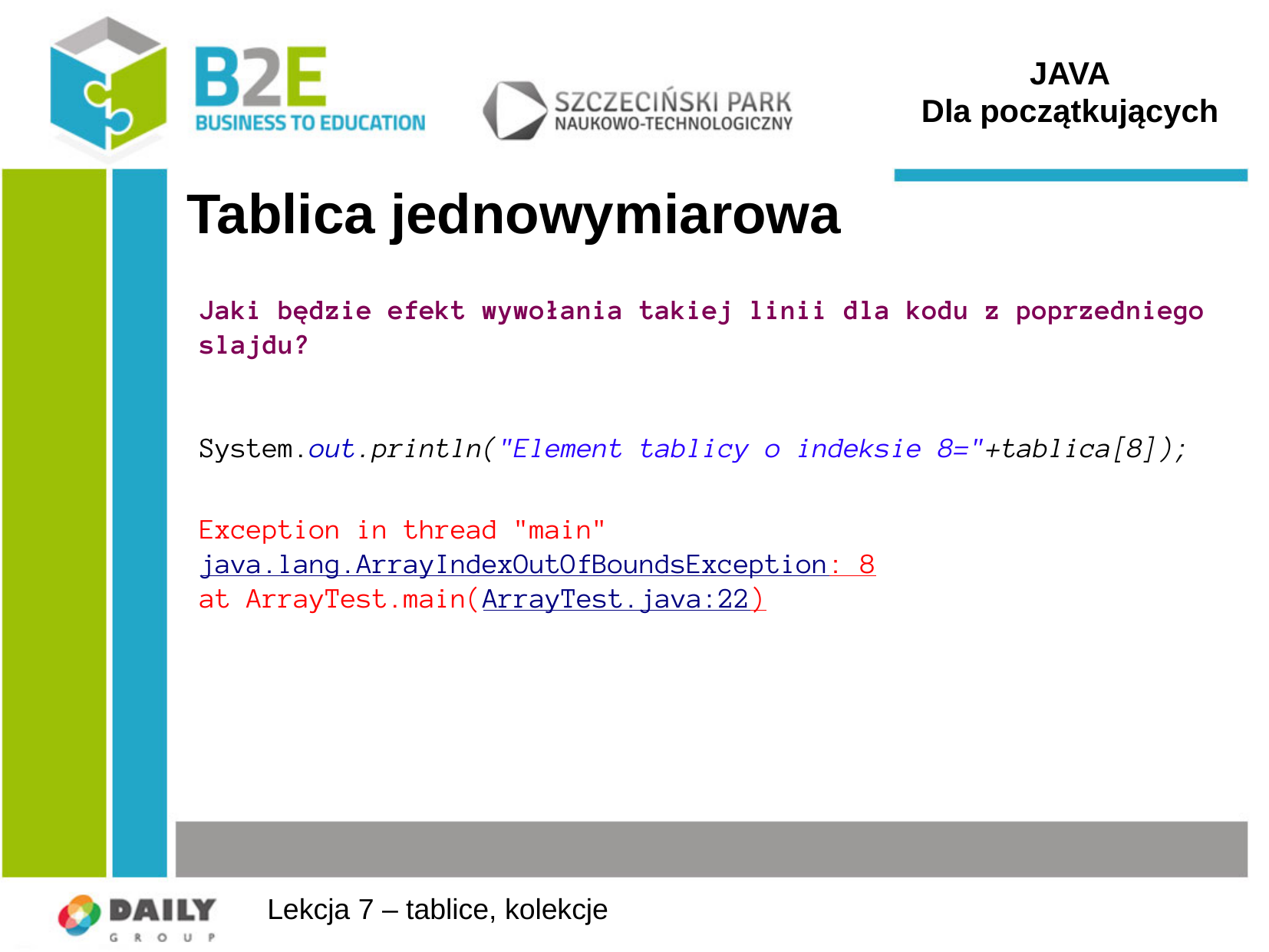

JAVA
Dla początkujących
# Tablica jednowymiarowa
Jaki będzie efekt wywołania takiej linii dla kodu z poprzedniego slajdu?

System.out.println("Element tablicy o indeksie 8="+tablica[8]);
Exception in thread "main" java.lang.ArrayIndexOutOfBoundsException: 8
at ArrayTest.main(ArrayTest.java:22)
Lekcja 7 – tablice, kolekcje